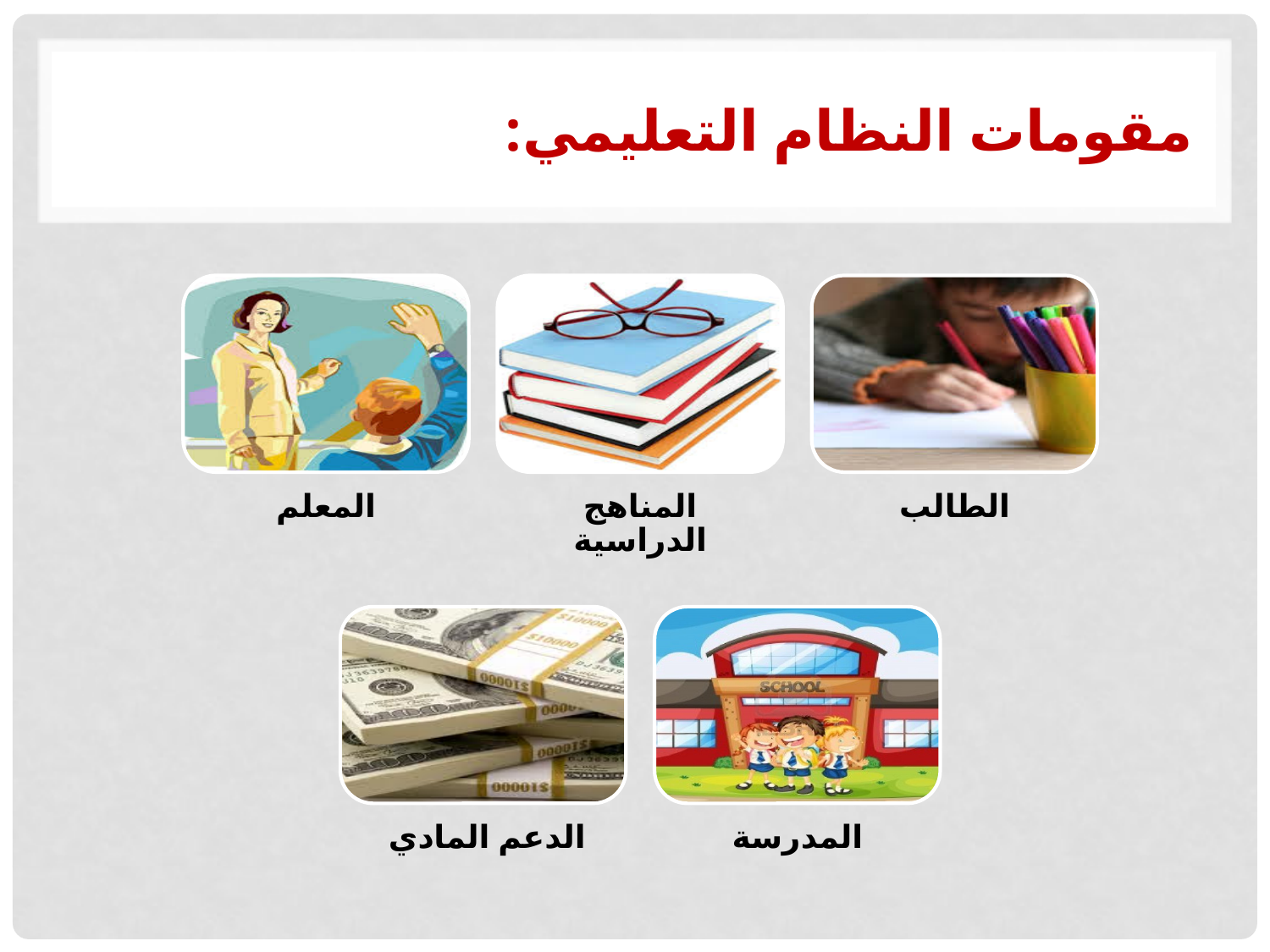

# مقومات النظام التعليمي:
الطالب
المناهج الدراسية
المعلم

المدرسة
الدعم المادي